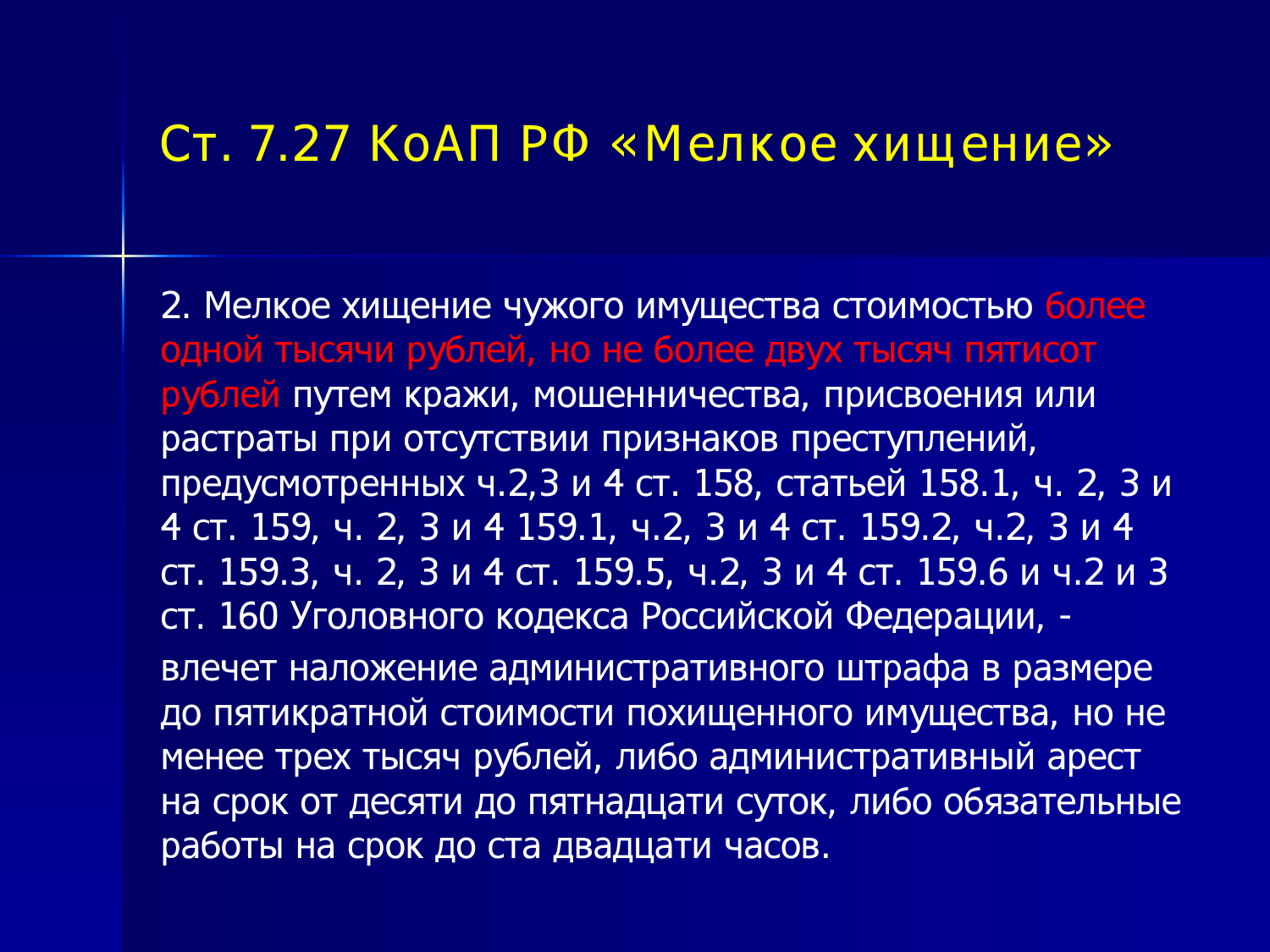

# Ст. 7.27 КоАП РФ «Мелкое хищение»
2. Мелкое хищение чужого имущества стоимостью более одной тысячи рублей, но не более двух тысяч пятисот рублей путем кражи, мошенничества, присвоения или растраты при отсутствии признаков преступлений, предусмотренных ч.2,3 и 4 ст. 158, статьей 158.1, ч. 2, 3 и 4 ст. 159, ч. 2, 3 и 4 159.1, ч.2, 3 и 4 ст. 159.2, ч.2, 3 и 4 ст. 159.3, ч. 2, 3 и 4 ст. 159.5, ч.2, 3 и 4 ст. 159.6 и ч.2 и 3 ст. 160 Уголовного кодекса Российской Федерации, -
влечет наложение административного штрафа в размере до пятикратной стоимости похищенного имущества, но не менее трех тысяч рублей, либо административный арест на срок от десяти до пятнадцати суток, либо обязательные работы на срок до ста двадцати часов.